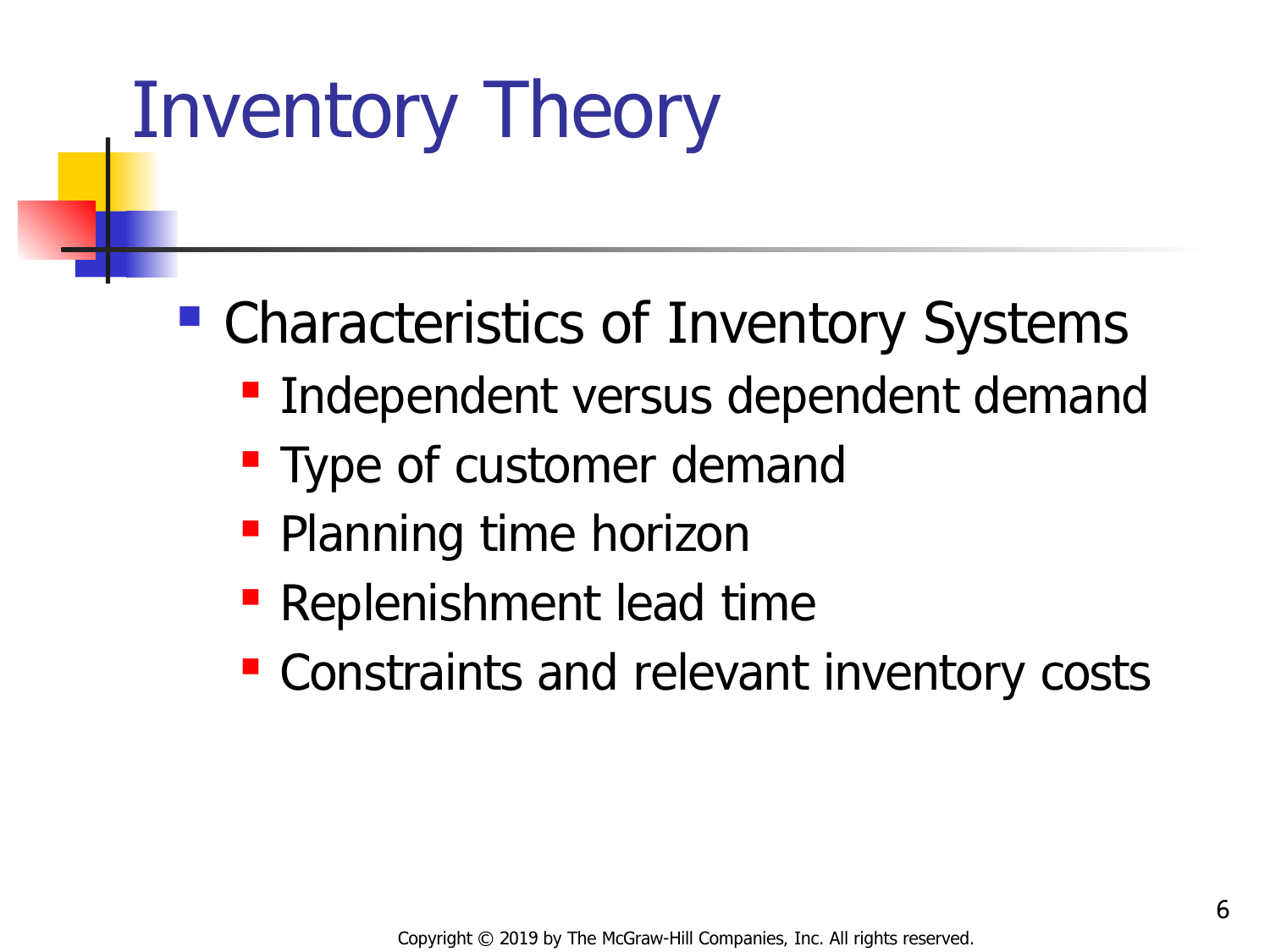

# Inventory Theory
Characteristics of Inventory Systems
Independent versus dependent demand
Type of customer demand
Planning time horizon
Replenishment lead time
Constraints and relevant inventory costs
6
Copyright © 2019 by The McGraw-Hill Companies, Inc. All rights reserved.